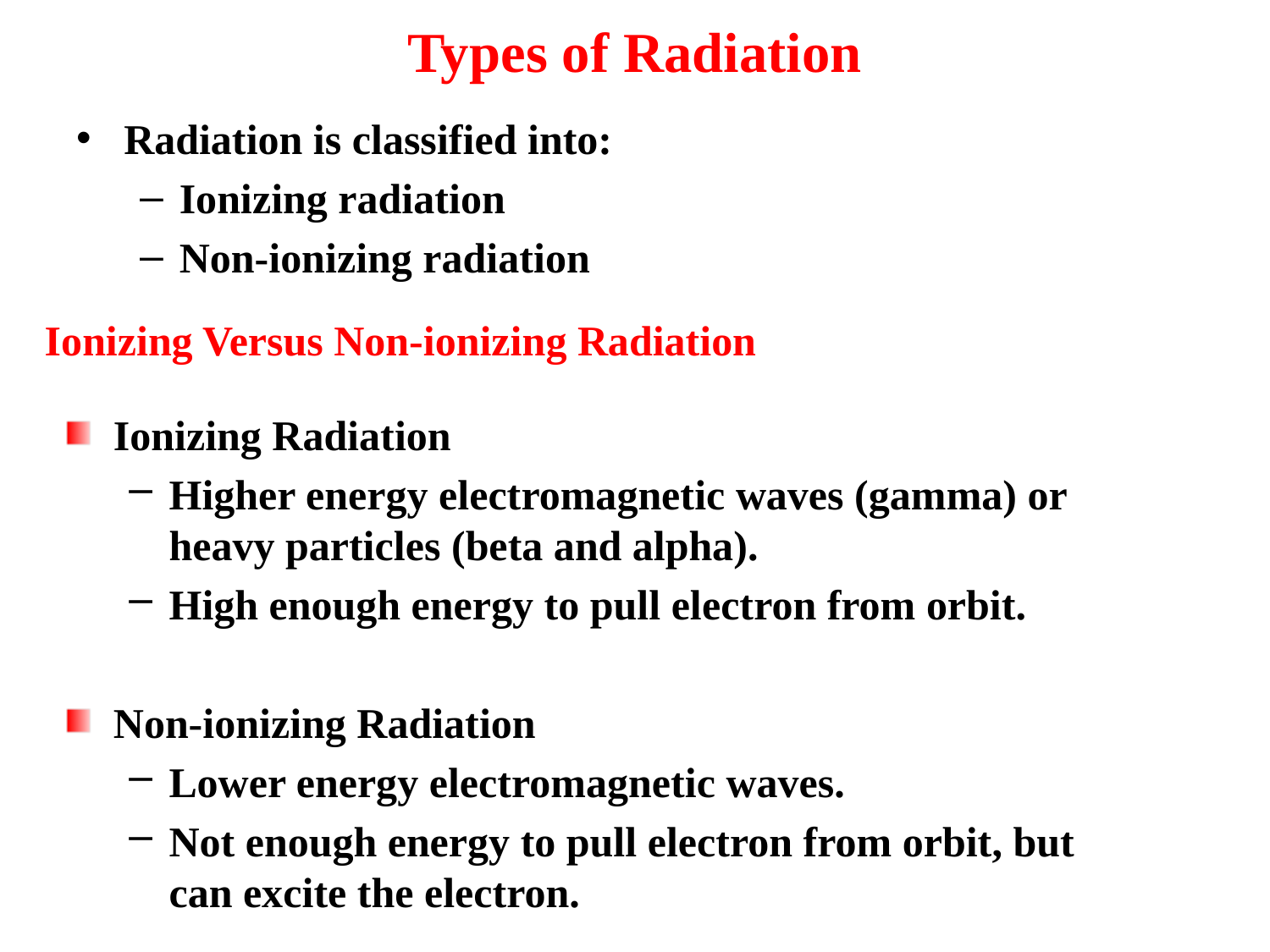

# Types of Radiation
Radiation is classified into:
Ionizing radiation
Non-ionizing radiation
Ionizing Versus Non-ionizing Radiation
Ionizing Radiation
Higher energy electromagnetic waves (gamma) or heavy particles (beta and alpha).
High enough energy to pull electron from orbit.

Non-ionizing Radiation
Lower energy electromagnetic waves.
Not enough energy to pull electron from orbit, but can excite the electron.